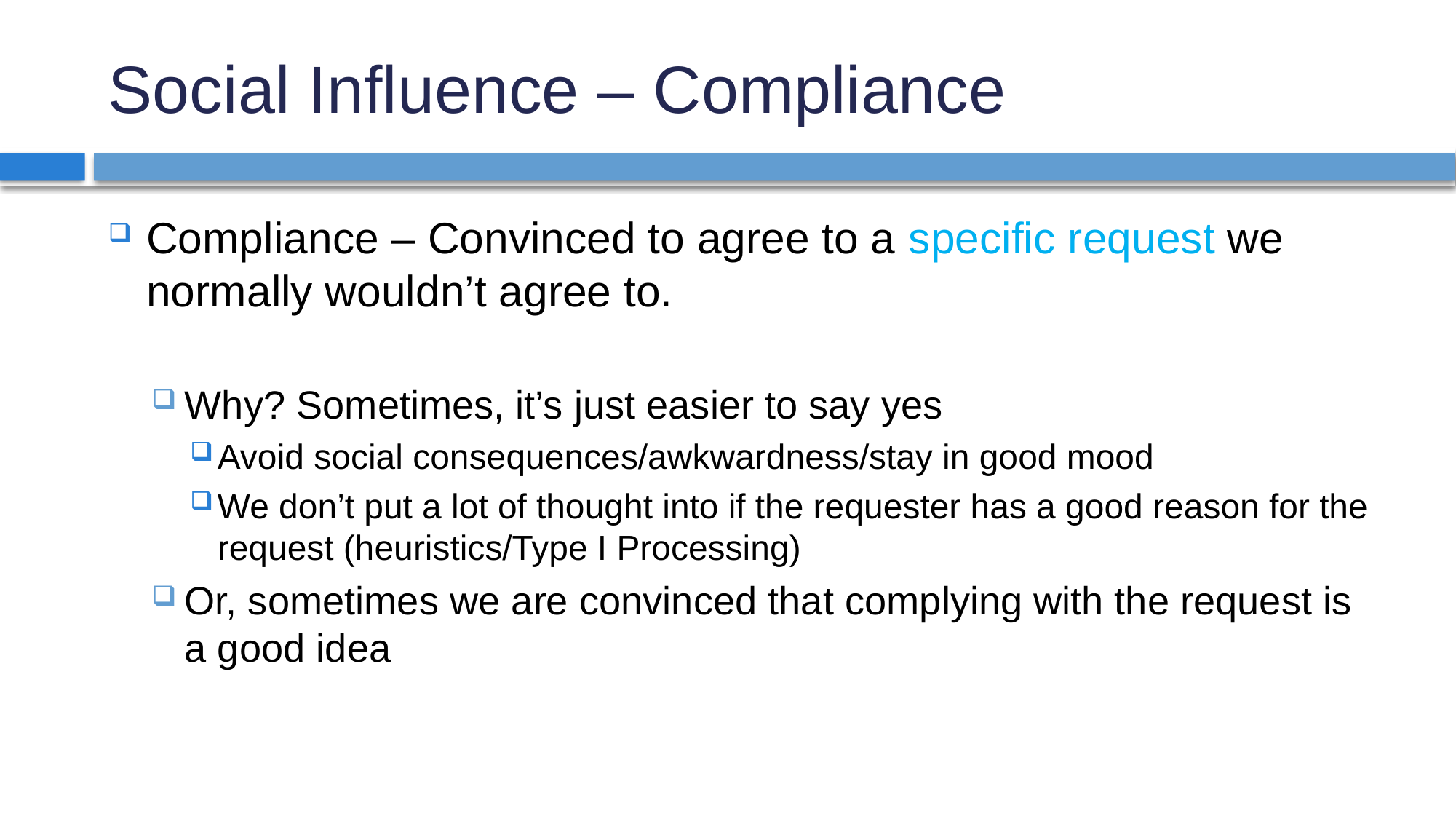

# Social Influence – Compliance

Compliance – Convinced to agree to a specific request we normally wouldn’t agree to.

Why? Sometimes, it’s just easier to say yes
Avoid social consequences/awkwardness/stay in good mood
We don’t put a lot of thought into if the requester has a good reason for the request (heuristics/Type I Processing)
Or, sometimes we are convinced that complying with the request is a good idea